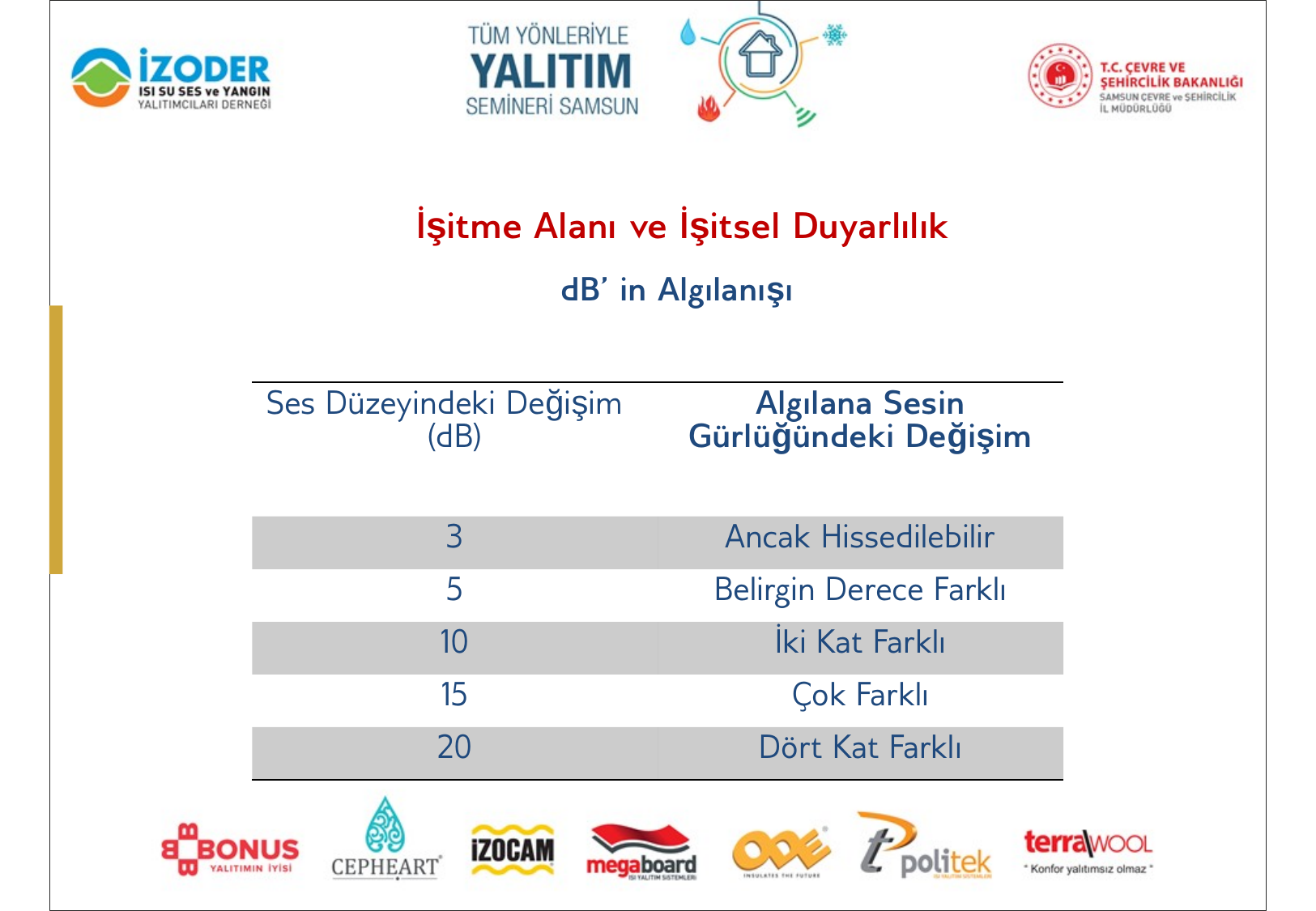

İşitme Alanı ve İşitsel Duyarlılık
dB’ in Algılanışı

| Ses Düzeyindeki Değişim (dB) | Algılana Sesin Gürlüğündeki Değişim |
| --- | --- |
| 3 | Ancak Hissedilebilir |
| 5 | Belirgin Derece Farklı |
| 10 | İki Kat Farklı |
| 15 | Çok Farklı |
| 20 | Dört Kat Farklı |